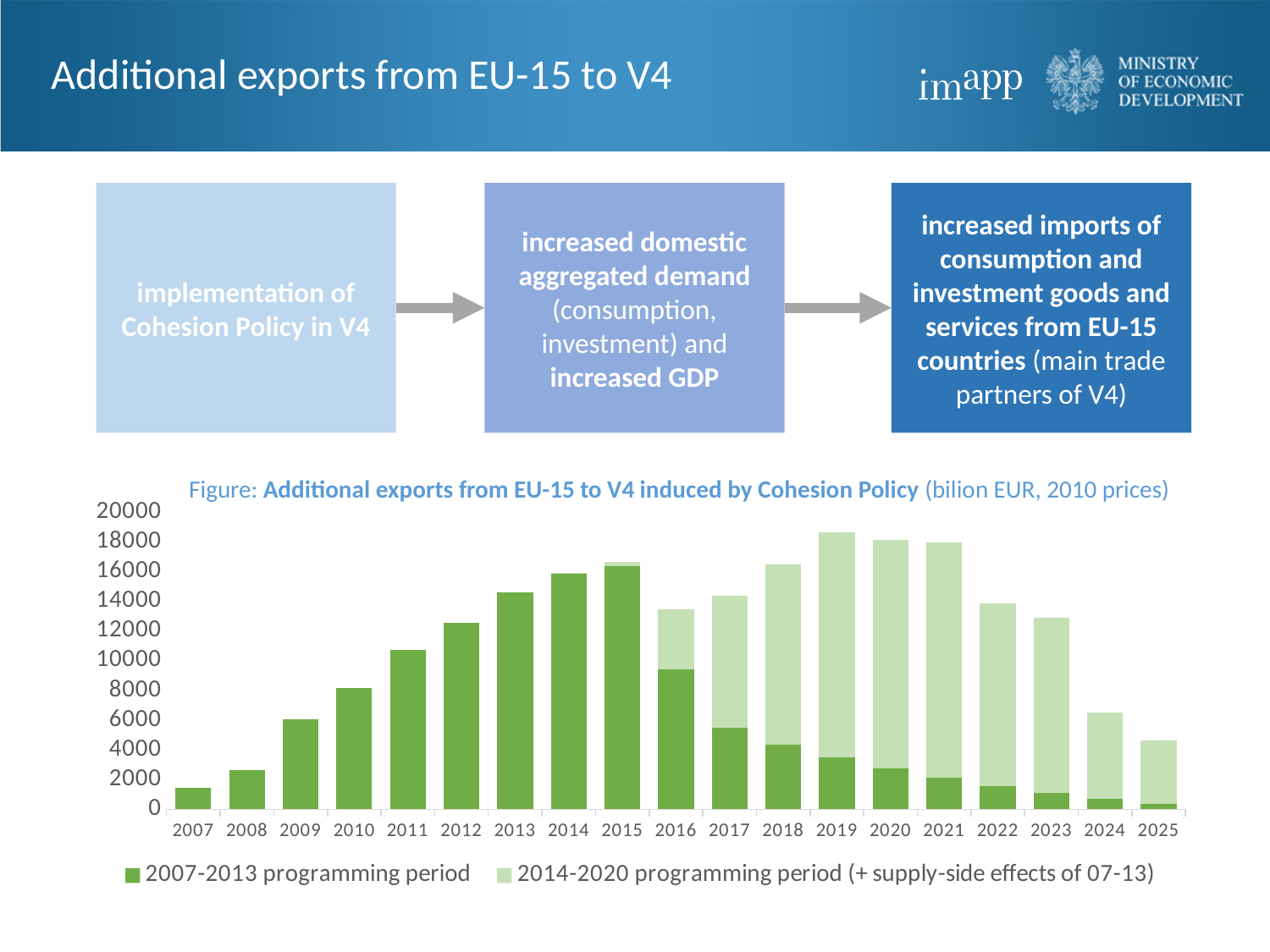

# Additional exports from EU-15 to V4
implementation of Cohesion Policy in V4
increased domestic aggregated demand (consumption, investment) and increased GDP
increased imports of consumption and investment goods and services from EU-15 countries (main trade partners of V4)
Figure: Additional exports from EU-15 to V4 induced by Cohesion Policy (bilion EUR, 2010 prices)

### Chart

| Category | 2007-2013 programming period | 2014-2020 programming period (+ supply-side effects of 07-13) |
|---|---|---|
| 2007 | 1470.4178834111156 | 0.0 |
| 2008 | 2668.1668708068696 | 0.0 |
| 2009 | 6066.70065022416 | 0.0 |
| 2010 | 8155.500710228433 | 0.0 |
| 2011 | 10747.536067266612 | 0.0 |
| 2012 | 12549.50684893774 | 0.0 |
| 2013 | 14593.134833722153 | 0.0 |
| 2014 | 15889.111239137157 | 6.841360361350786 |
| 2015 | 16395.107720166678 | 268.77591393102114 |
| 2016 | 9425.957840711657 | 4021.7743202328384 |
| 2017 | 5467.108590617801 | 8898.048898327119 |
| 2018 | 4322.655499115436 | 12157.676363650196 |
| 2019 | 3490.680174733398 | 15160.134093889363 |
| 2020 | 2761.5493887717894 | 15365.346813136734 |
| 2021 | 2126.9851835932654 | 15836.1584402772 |
| 2022 | 1574.5802308978637 | 12300.473286960121 |
| 2023 | 1097.563461332293 | 11814.159854031164 |
| 2024 | 688.0308908410625 | 5831.33249619056 |
| 2025 | 338.1805369724696 | 4291.150870948704 |